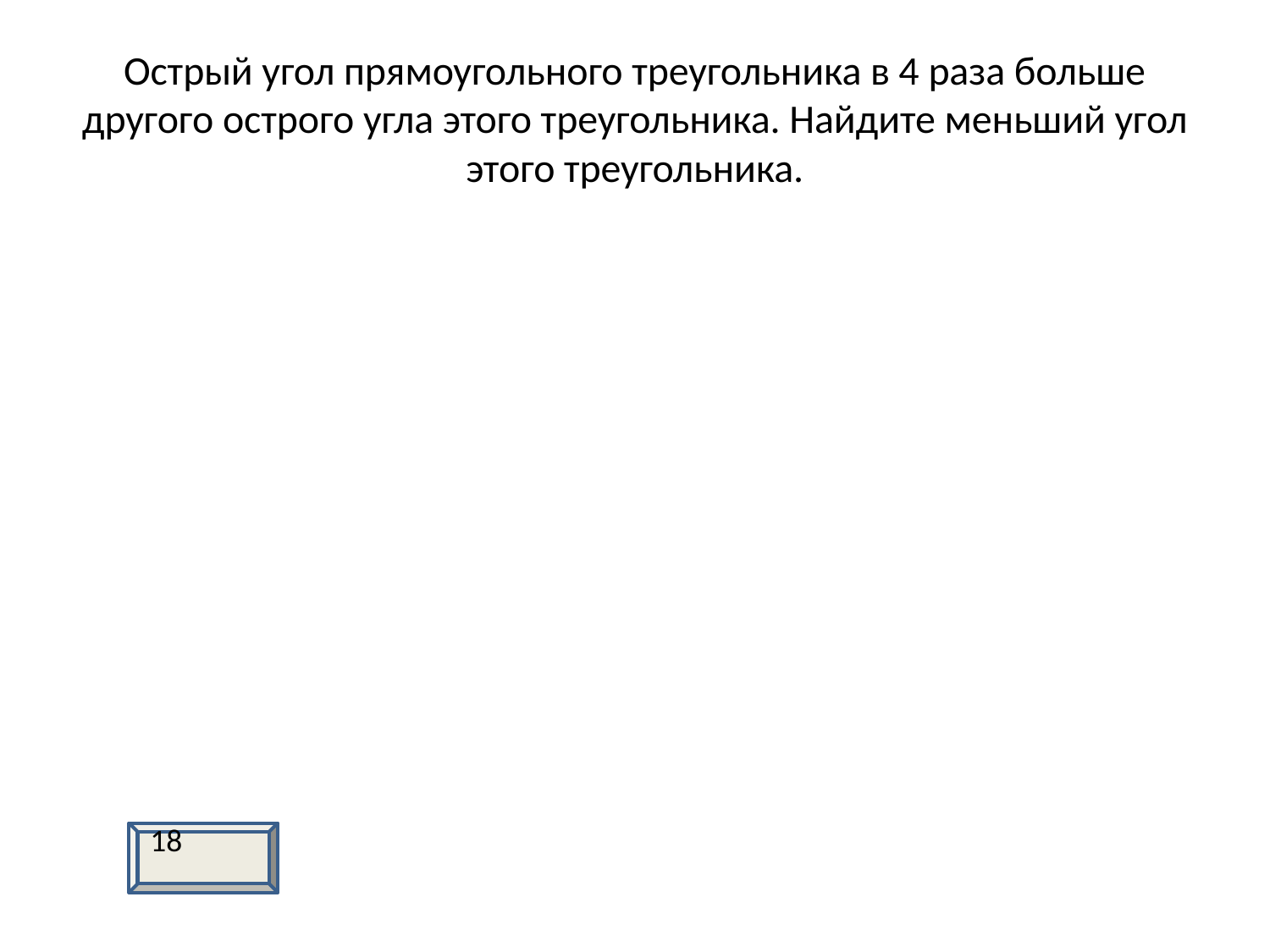

# Острый угол прямоугольного треугольника в 4 раза больше другого острого угла этого треугольника. Найдите меньший угол этого треугольника.
18